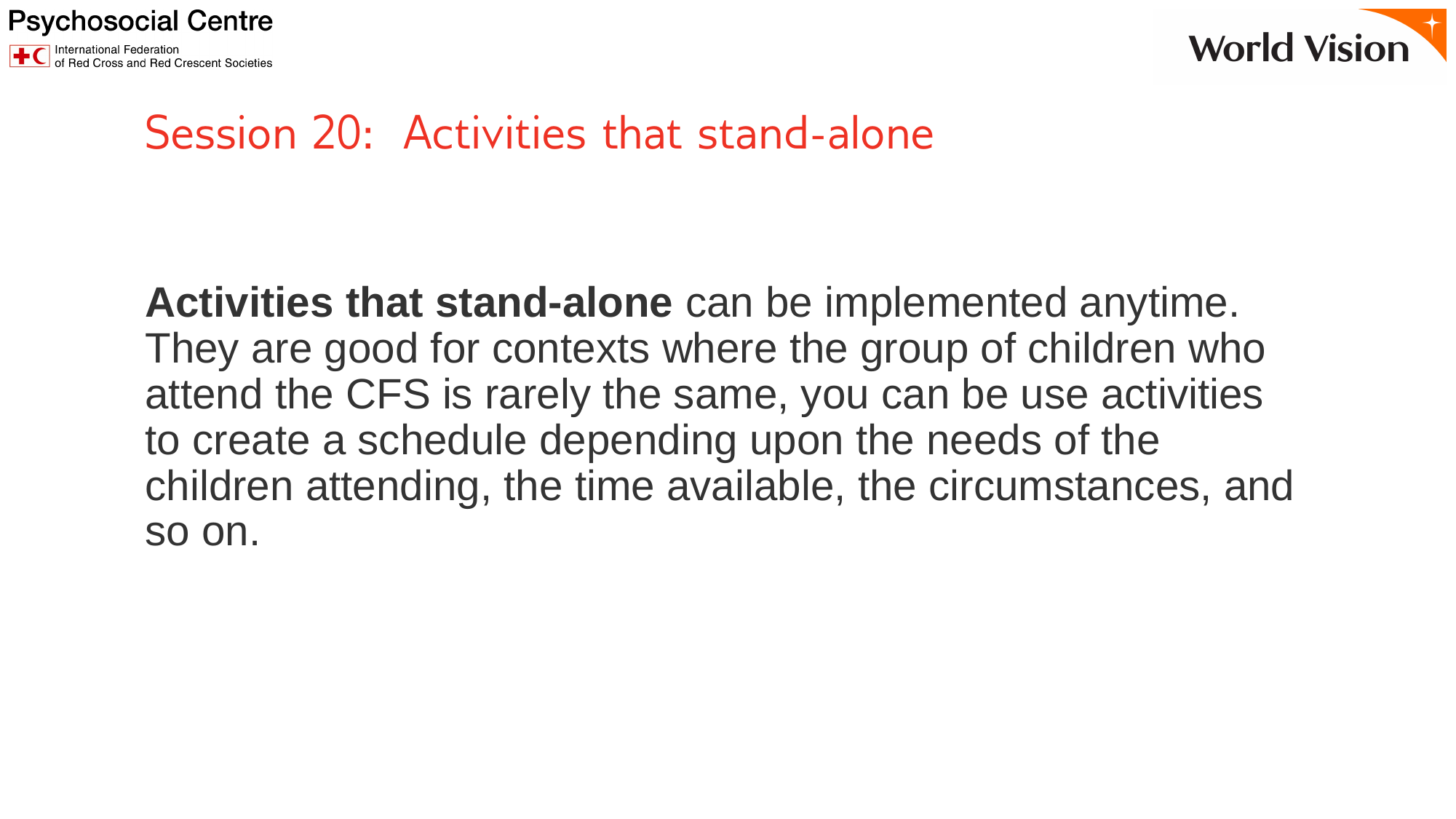

# Session 20:  Activities that stand-alone
Activities that stand-alone can be implemented anytime. They are good for contexts where the group of children who attend the CFS is rarely the same, you can be use activities to create a schedule depending upon the needs of the children attending, the time available, the circumstances, and so on.